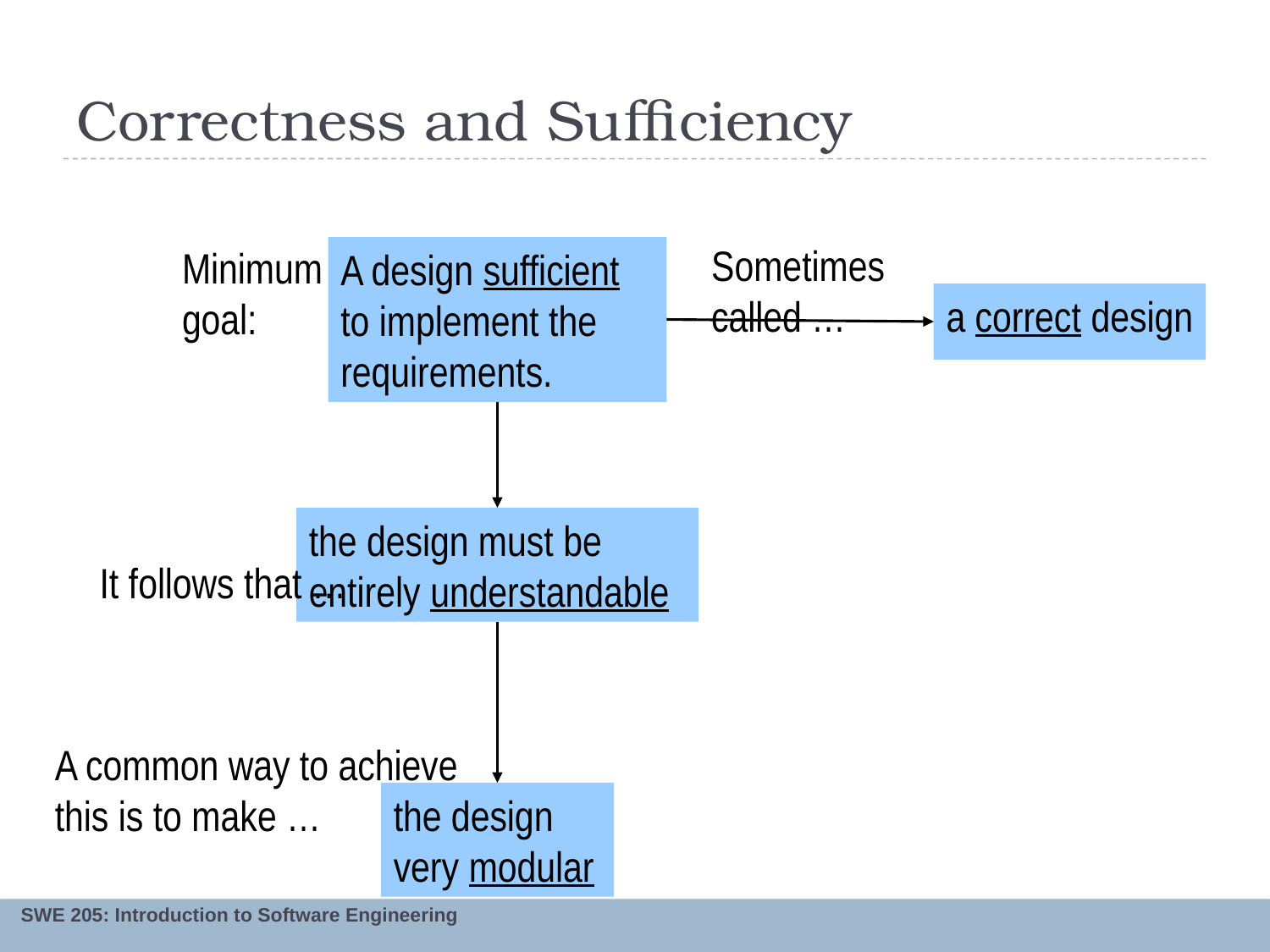

# Correctness and Sufficiency
Sometimes
called …
Minimum
goal:
A design sufficient to implement the requirements.
a correct design
the design must be entirely understandable
It follows that …
A common way to achieve this is to make …
the design very modular